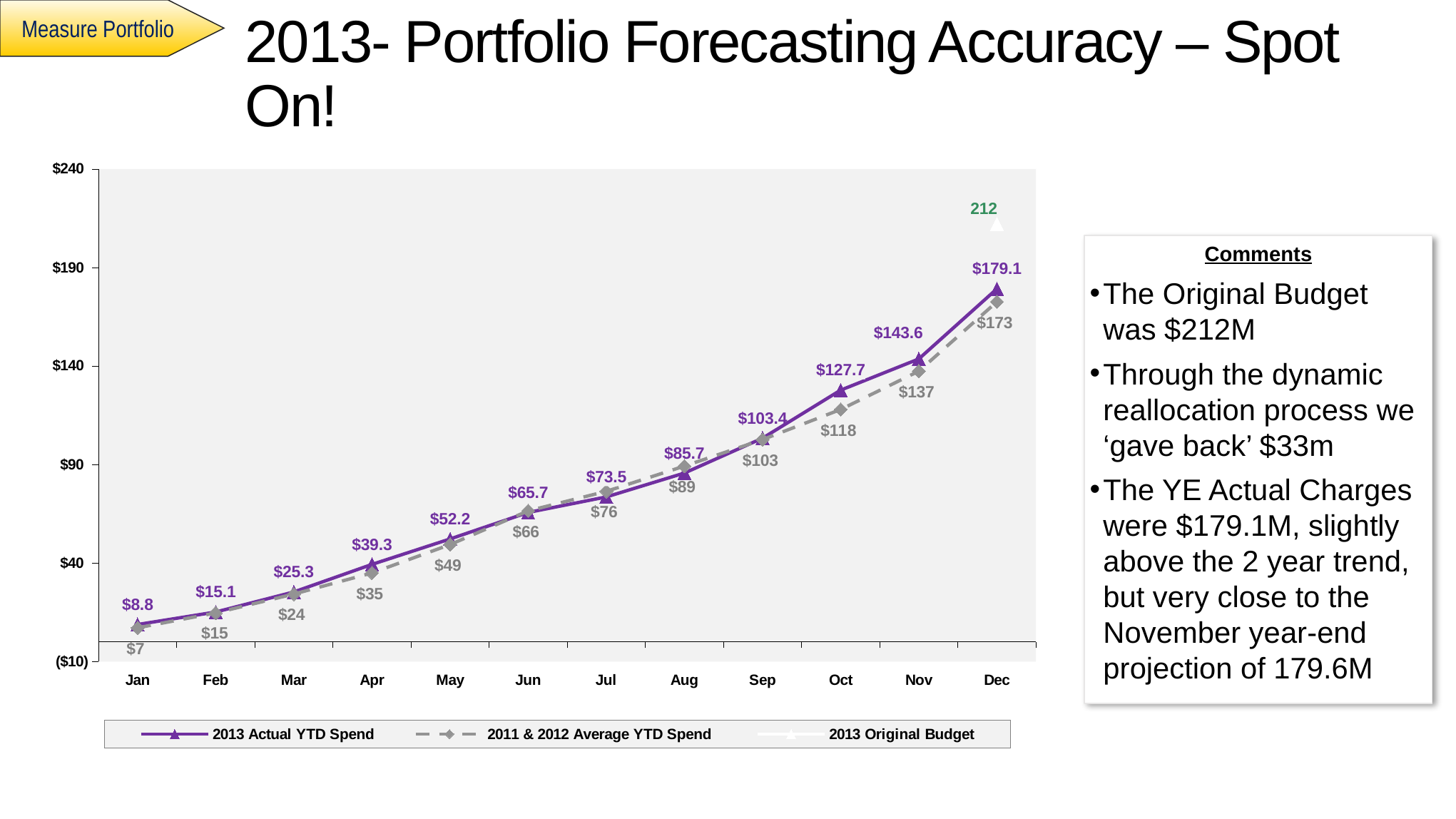

Measure Portfolio
# 2013- Portfolio Forecasting Accuracy – Spot On!

### Chart

| Category | 2013 Actual YTD Spend | 2011 & 2012 Average YTD Spend  | 2013 Original Budget |
|---|---|---|---|
| Jan | 8.771517000000001 | 7.095083335 | None |
| Feb | 15.125774 | 14.6391719 | None |
| Mar | 25.289363 | 24.214609805 | None |
| Apr | 39.274198 | 34.938207595 | None |
| May | 52.200141 | 49.32493552 | None |
| Jun | 65.65121 | 66.46530447 | None |
| Jul | 73.53599291000003 | 76.37645377000001 | None |
| Aug | 85.66 | 89.19051562000001 | None |
| Sep | 103.377227 | 102.64521524 | None |
| Oct | 127.741 | 117.91978574 | None |
| Nov | 143.566 | 137.36805587 | None |
| Dec | 179.144 | 172.587361195 | 212.0 |
Comments
The Original Budget was $212M
Through the dynamic reallocation process we ‘gave back’ $33m
The YE Actual Charges were $179.1M, slightly above the 2 year trend, but very close to the November year-end projection of 179.6M